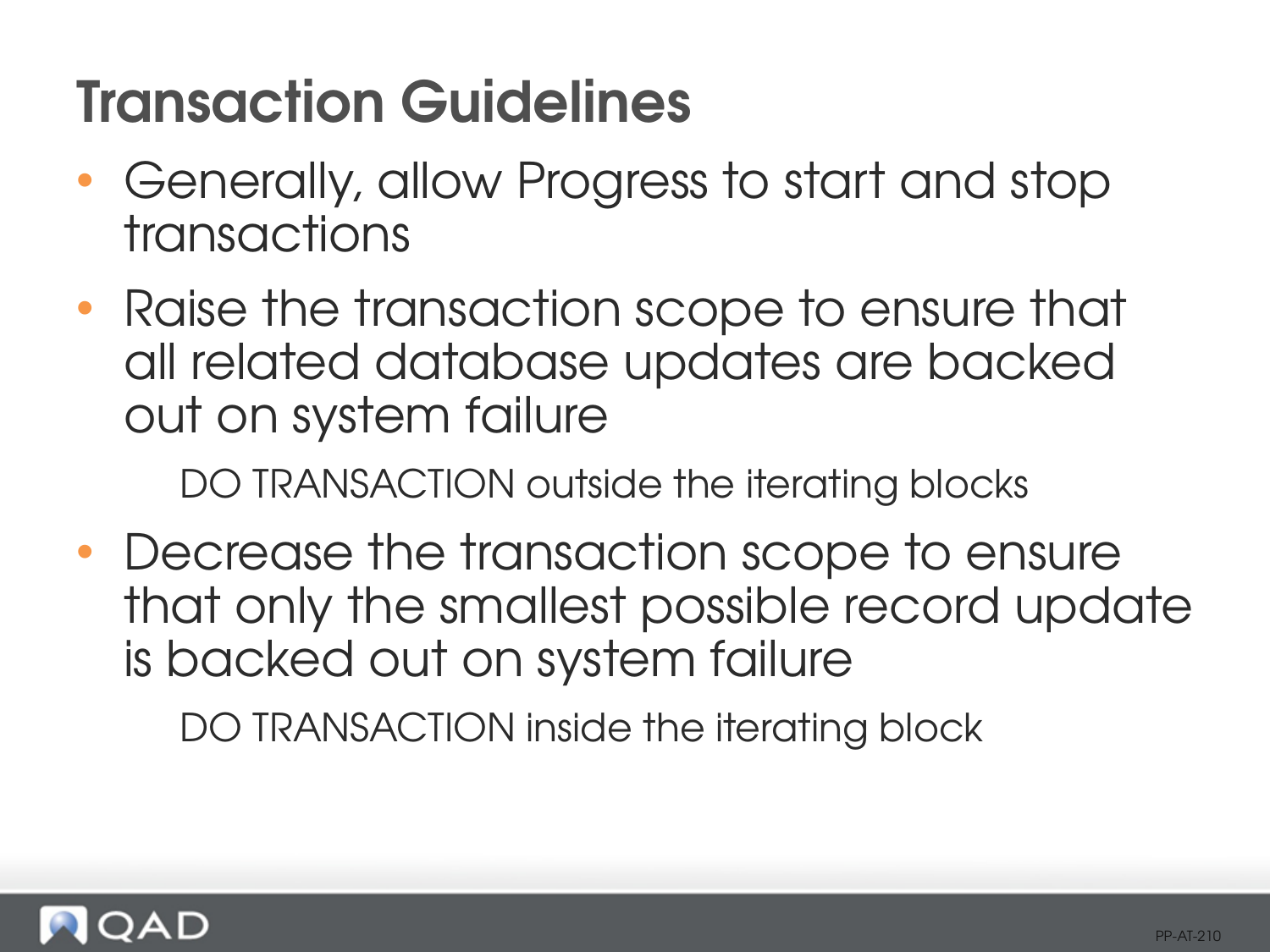

# Transaction Guidelines
Generally, allow Progress to start and stop transactions
Raise the transaction scope to ensure that all related database updates are backed out on system failure
DO TRANSACTION outside the iterating blocks
Decrease the transaction scope to ensure that only the smallest possible record update is backed out on system failure
DO TRANSACTION inside the iterating block
PP-AT-210